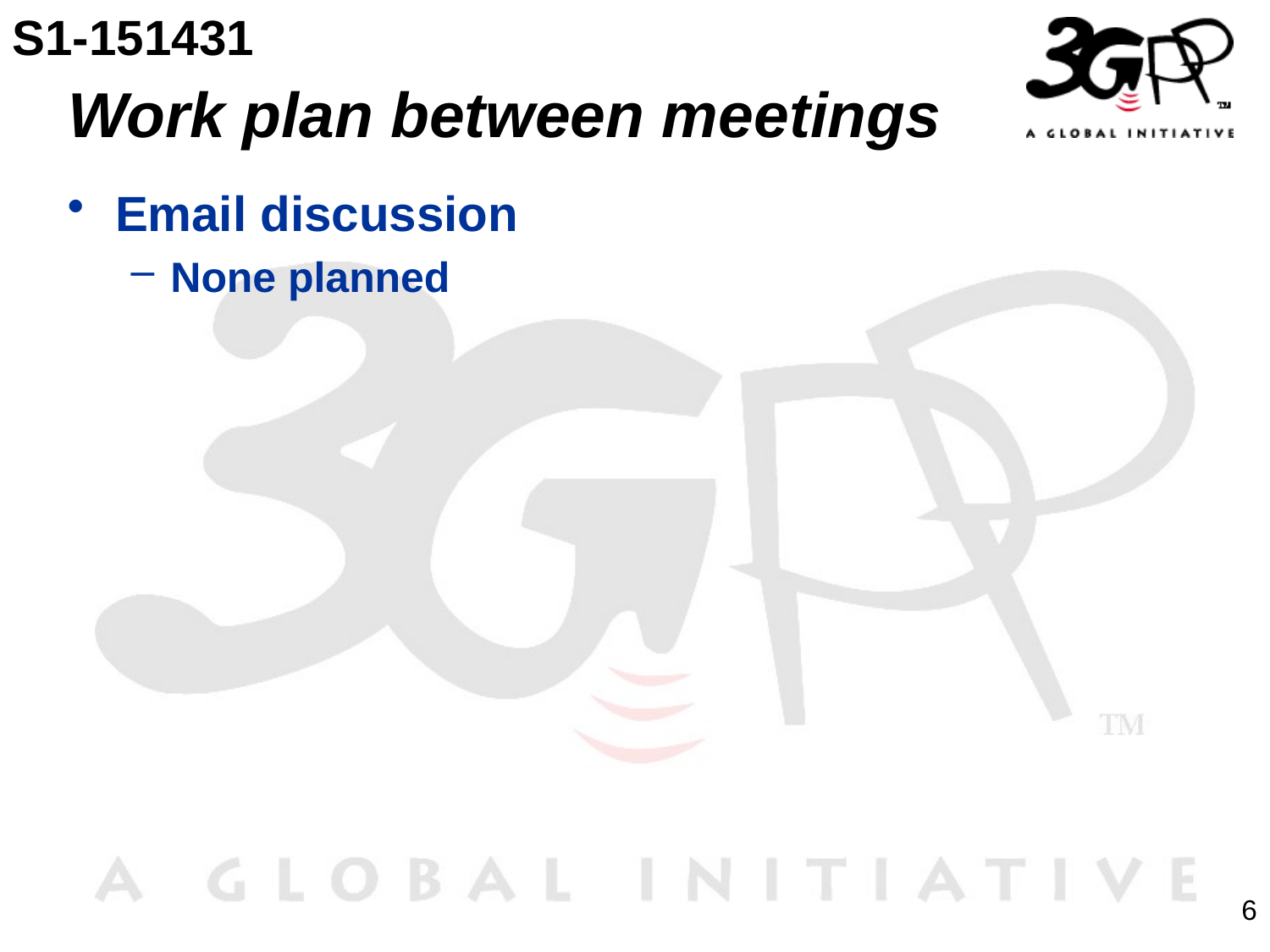

S1-151431
# Work plan between meetings
Email discussion
None planned
6